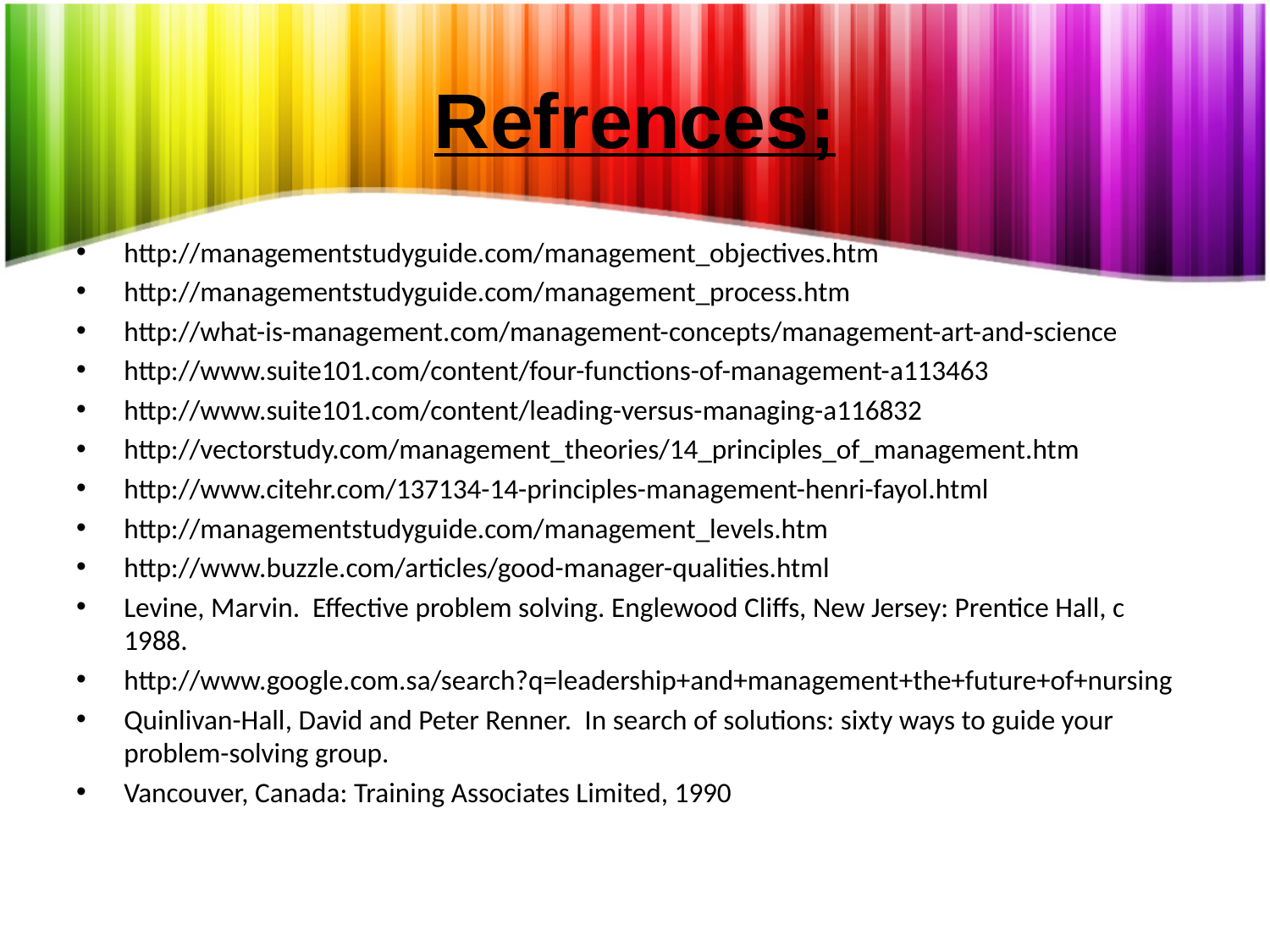

# Refrences;
http://managementstudyguide.com/management_objectives.htm
http://managementstudyguide.com/management_process.htm
http://what-is-management.com/management-concepts/management-art-and-science
http://www.suite101.com/content/four-functions-of-management-a113463
http://www.suite101.com/content/leading-versus-managing-a116832
http://vectorstudy.com/management_theories/14_principles_of_management.htm
http://www.citehr.com/137134-14-principles-management-henri-fayol.html
http://managementstudyguide.com/management_levels.htm
http://www.buzzle.com/articles/good-manager-qualities.html
Levine, Marvin.  Effective problem solving. Englewood Cliffs, New Jersey: Prentice Hall, c 1988.
http://www.google.com.sa/search?q=leadership+and+management+the+future+of+nursing
Quinlivan-Hall, David and Peter Renner.  In search of solutions: sixty ways to guide your problem-solving group.
Vancouver, Canada: Training Associates Limited, 1990